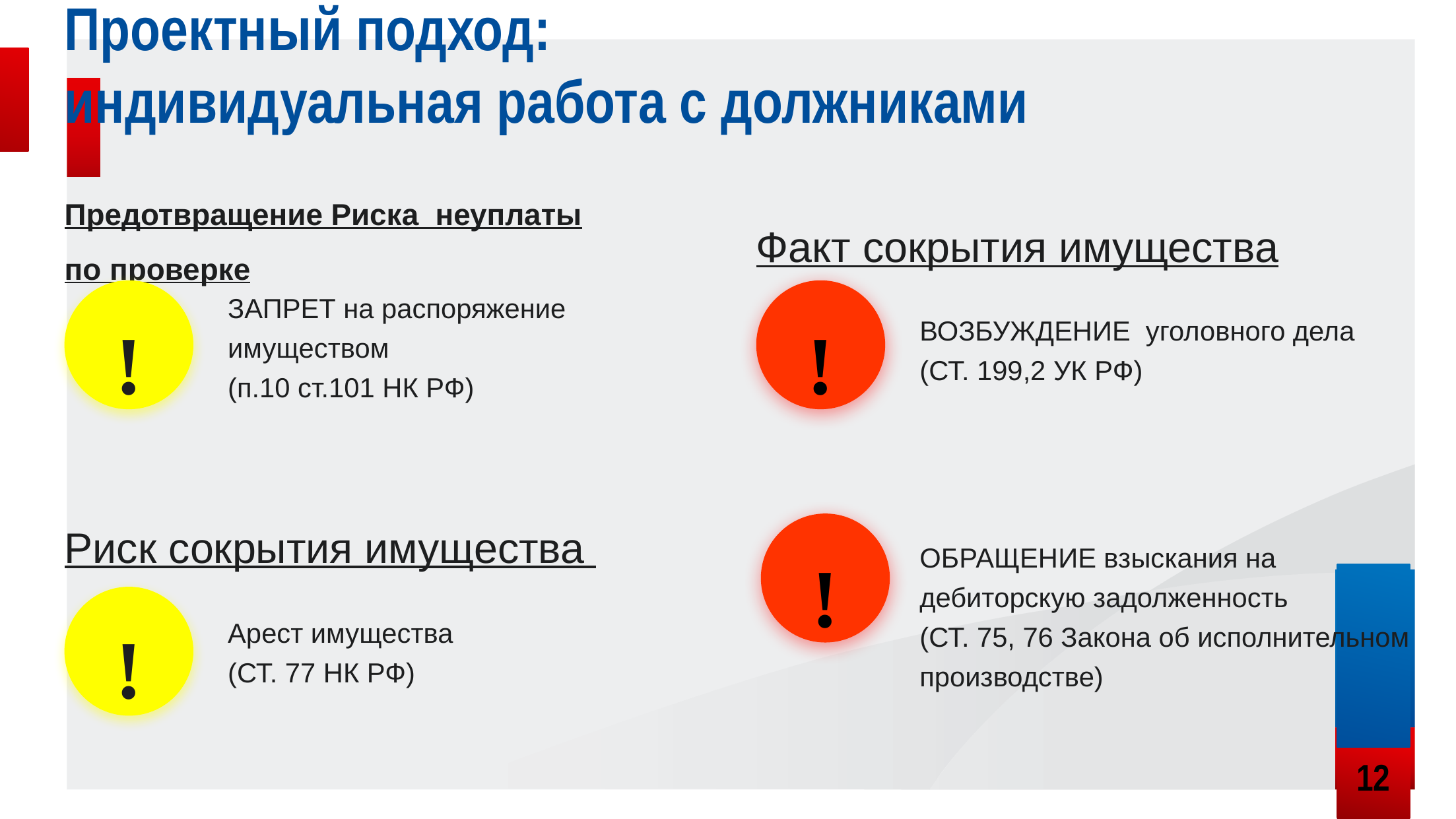

# Проектный подход: индивидуальная работа с должниками

Предотвращение Риска  неуплаты по проверке
Факт сокрытия имущества
!

!

ЗАПРЕТ на распоряжение имуществом
(п.10 ст.101 НК РФ)
ВОЗБУЖДЕНИЕ  уголовного дела
(СТ. 199,2 УК РФ)
Риск сокрытия имущества
!

ОБРАЩЕНИЕ взыскания на дебиторскую задолженность
(СТ. 75, 76 Закона об исполнительном производстве)

!

Арест имущества
(СТ. 77 НК РФ)
12